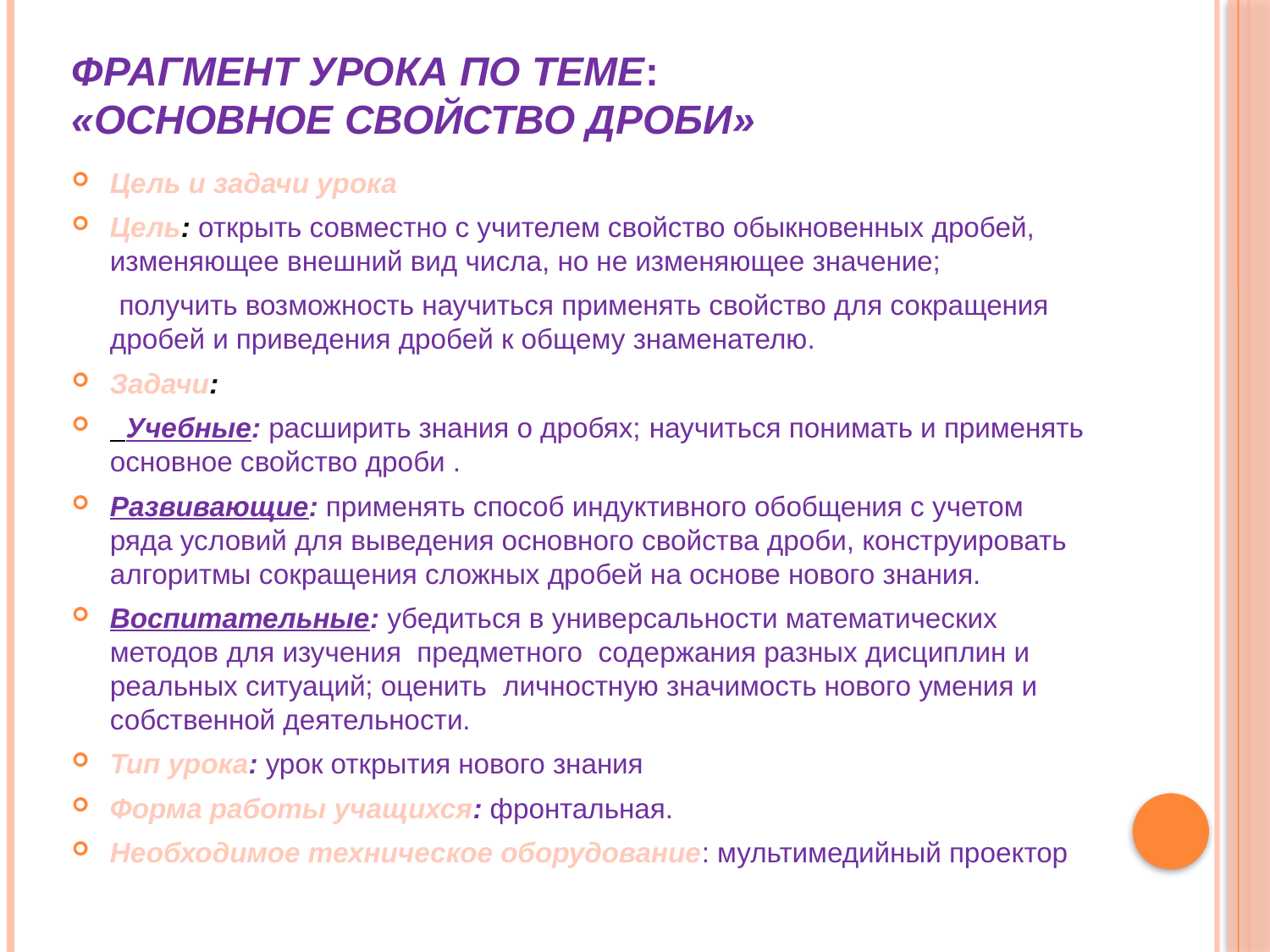

# Фрагмент урока по теме: «Основное свойство дроби»
Цель и задачи урока
Цель: открыть совместно с учителем свойство обыкновенных дробей, изменяющее внешний вид числа, но не изменяющее значение;
      получить возможность научиться применять свойство для сокращения дробей и приведения дробей к общему знаменателю.
Задачи:
  Учебные: расширить знания о дробях; научиться понимать и применять основное свойство дроби .
Развивающие: применять способ индуктивного обобщения с учетом ряда условий для выведения основного свойства дроби, конструировать алгоритмы сокращения сложных дробей на основе нового знания.
Воспитательные: убедиться в универсальности математических методов для изучения  предметного  содержания разных дисциплин и реальных ситуаций; оценить  личностную значимость нового умения и собственной деятельности.
Тип урока: урок открытия нового знания
Форма работы учащихся: фронтальная.
Необходимое техническое оборудование: мультимедийный проектор